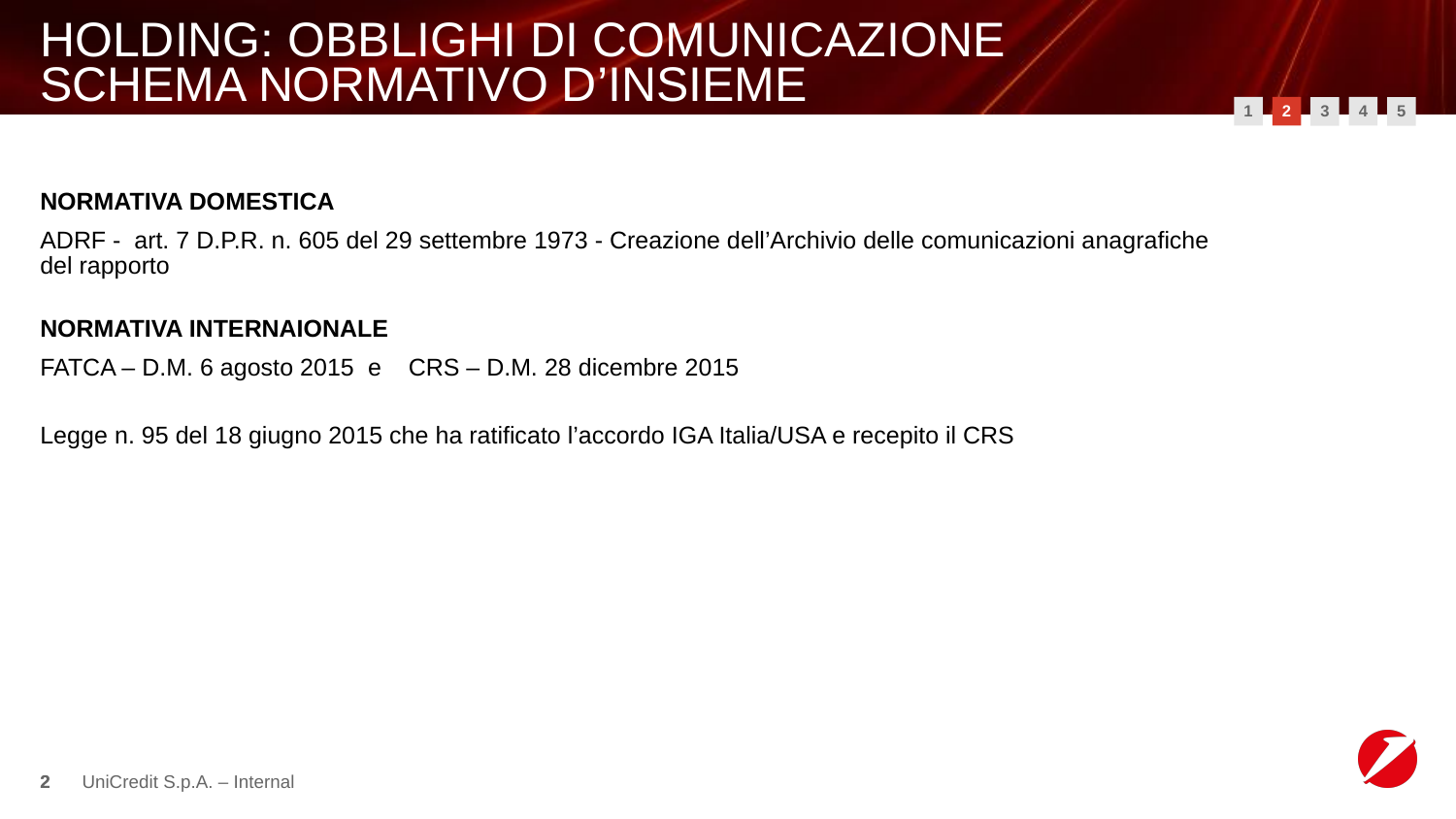

# HOLDING: OBBLIGHI DI COMUNICAZIONE SCHEMA NORMATIVO D’INSIEME
1
2
4
3
5
NORMATIVA DOMESTICA
ADRF -  art. 7 D.P.R. n. 605 del 29 settembre 1973 - Creazione dell’Archivio delle comunicazioni anagrafiche del rapporto
NORMATIVA INTERNAIONALE
FATCA – D.M. 6 agosto 2015  e    CRS – D.M. 28 dicembre 2015
Legge n. 95 del 18 giugno 2015 che ha ratificato l’accordo IGA Italia/USA e recepito il CRS
UniCredit S.p.A. – Internal